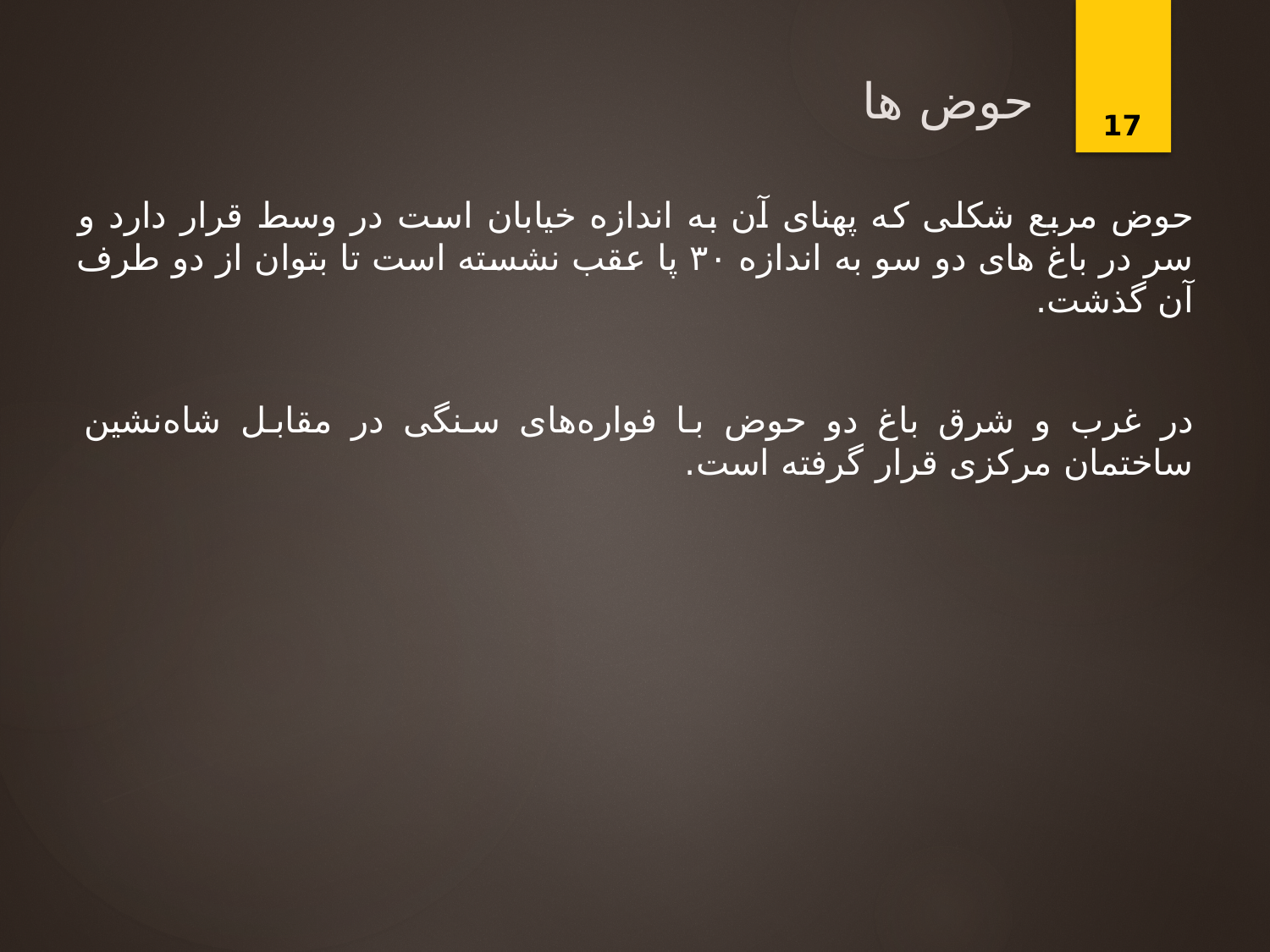

17
# حوض ها
حوض مربع شکلی که پهنای آن به اندازه خیابان است در وسط قرار دارد و سر در باغ های دو سو به اندازه ۳۰ پا عقب نشسته است تا بتوان از دو طرف آن گذشت.

در غرب و شرق باغ دو حوض با فواره‌های سنگی در مقابل شاه‌نشین ساختمان مرکزی قرار گرفته است.